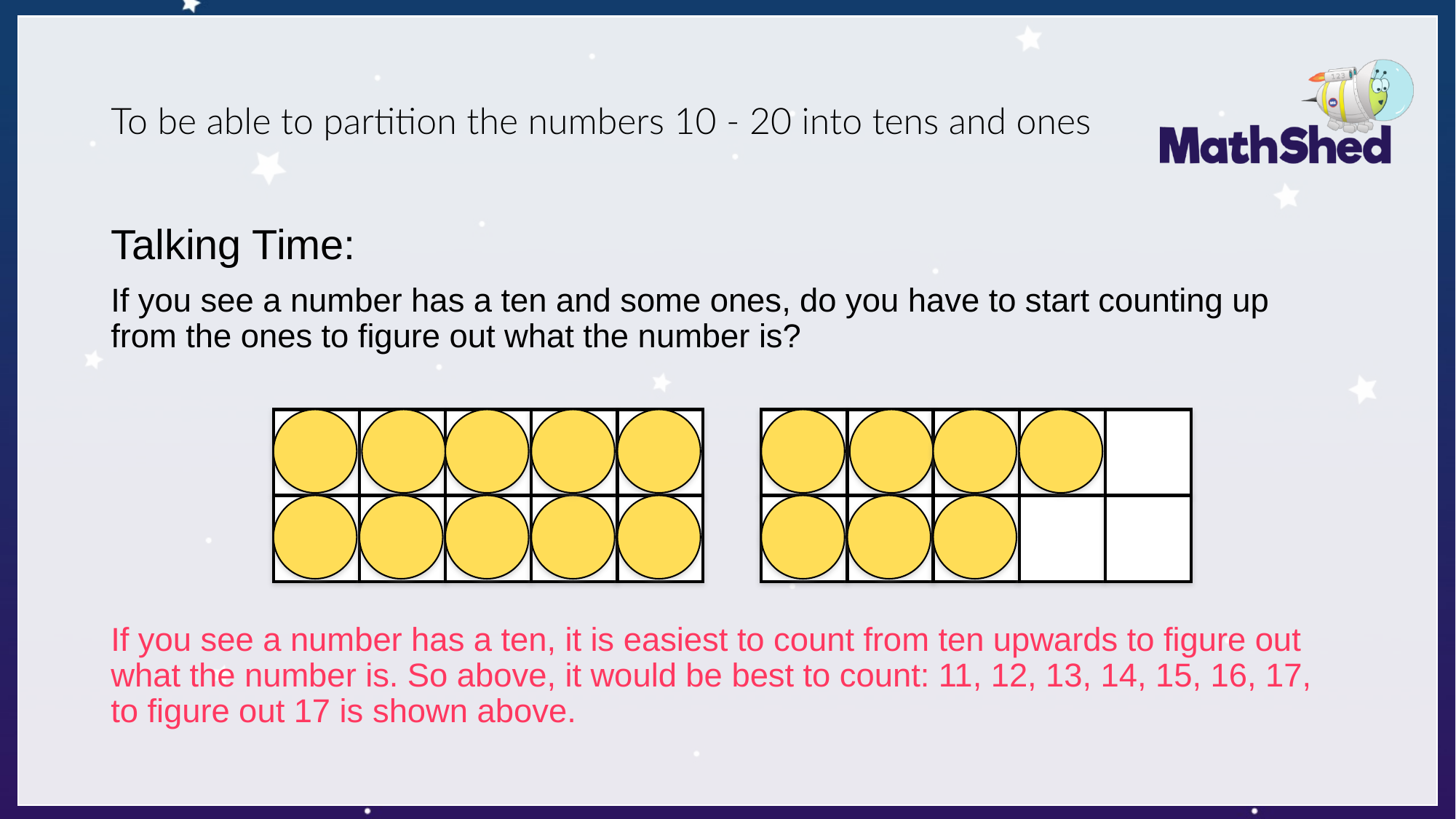

# To be able to partition the numbers 10 - 20 into tens and ones
Talking Time:
If you see a number has a ten and some ones, do you have to start counting up from the ones to figure out what the number is?

If you see a number has a ten, it is easiest to count from ten upwards to figure out what the number is. So above, it would be best to count: 11, 12, 13, 14, 15, 16, 17, to figure out 17 is shown above.